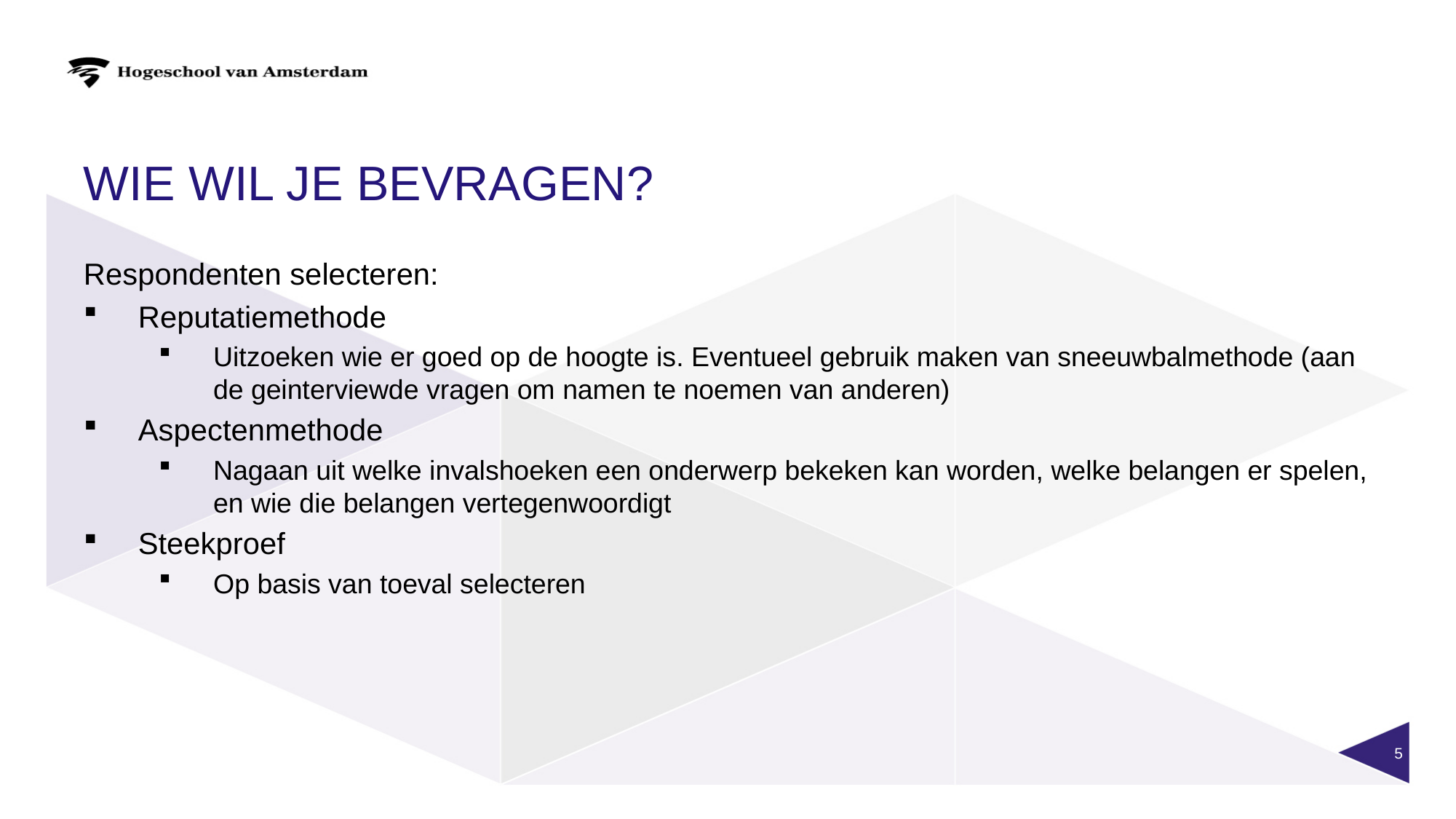

# Wie wil je bevragen?
Respondenten selecteren:
Reputatiemethode
Uitzoeken wie er goed op de hoogte is. Eventueel gebruik maken van sneeuwbalmethode (aan de geinterviewde vragen om namen te noemen van anderen)
Aspectenmethode
Nagaan uit welke invalshoeken een onderwerp bekeken kan worden, welke belangen er spelen, en wie die belangen vertegenwoordigt
Steekproef
Op basis van toeval selecteren
5